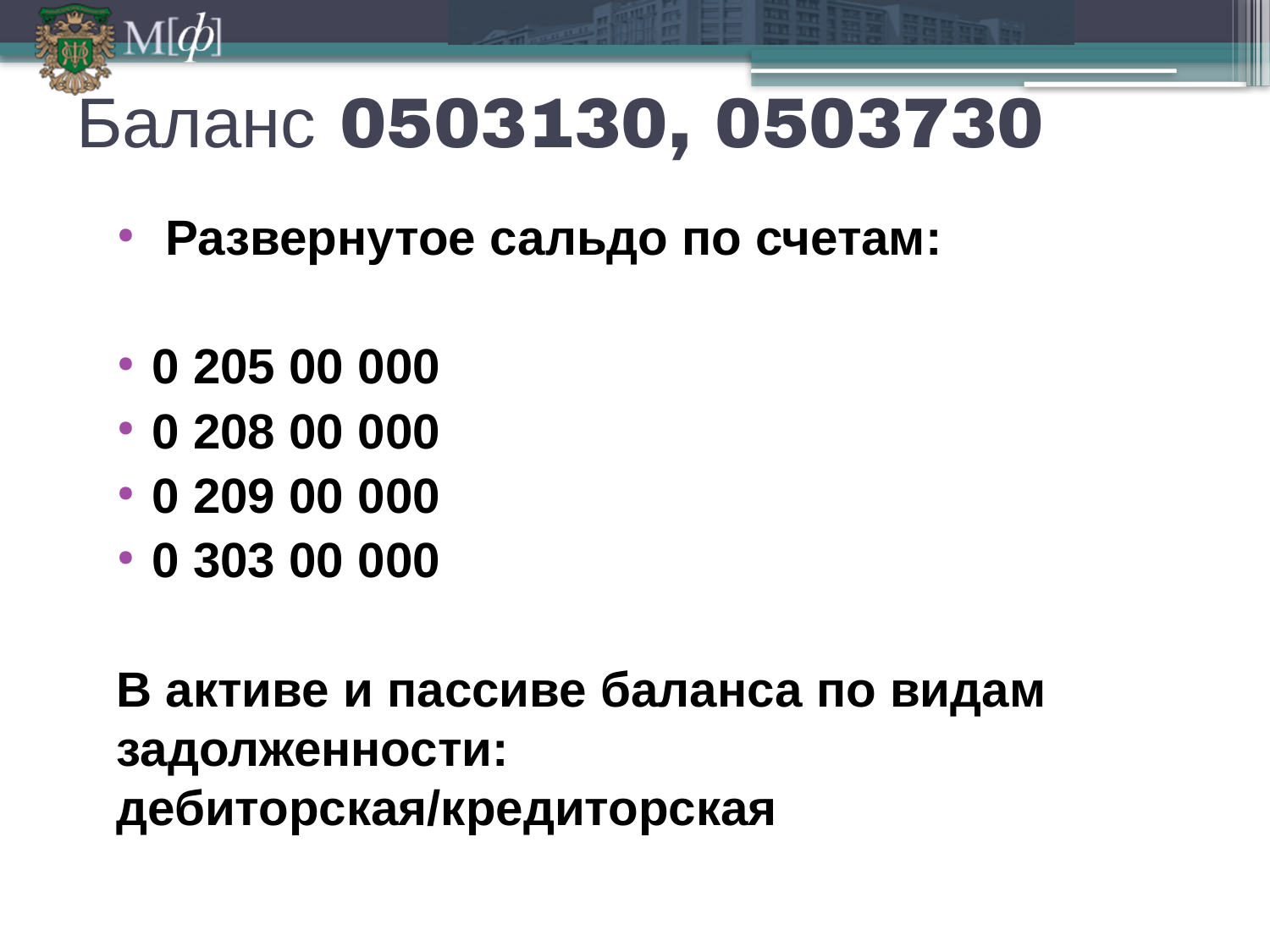

# Баланс 0503130, 0503730
 Развернутое сальдо по счетам:

0 205 00 000
0 208 00 000
0 209 00 000
0 303 00 000

В активе и пассиве баланса по видам задолженности:  дебиторская/кредиторская
04.02.2016